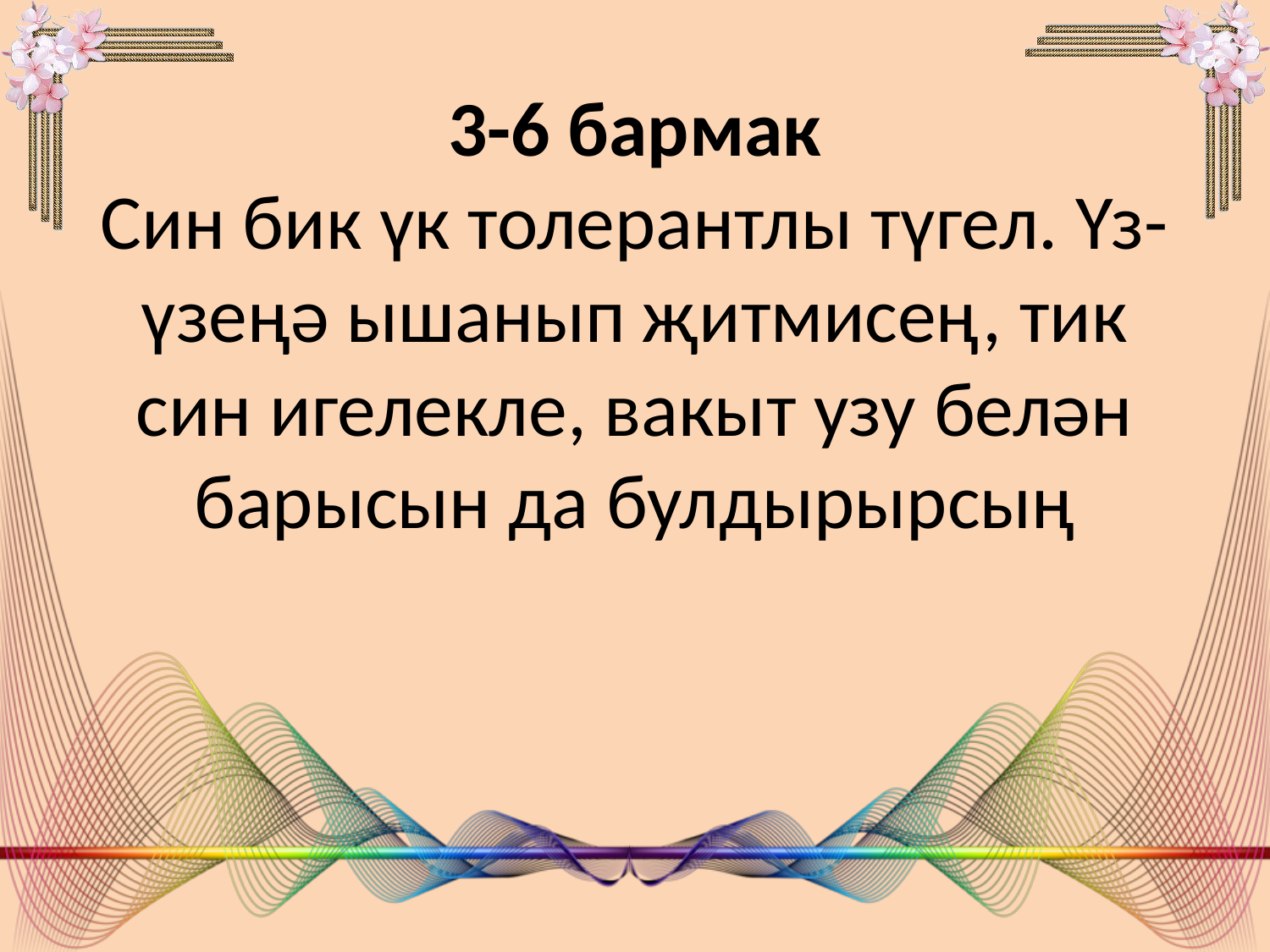

# 3-6 бармак Син бик үк толерантлы түгел. Үз- үзеңә ышанып җитмисең, тик син игелекле, вакыт узу белән барысын да булдырырсың